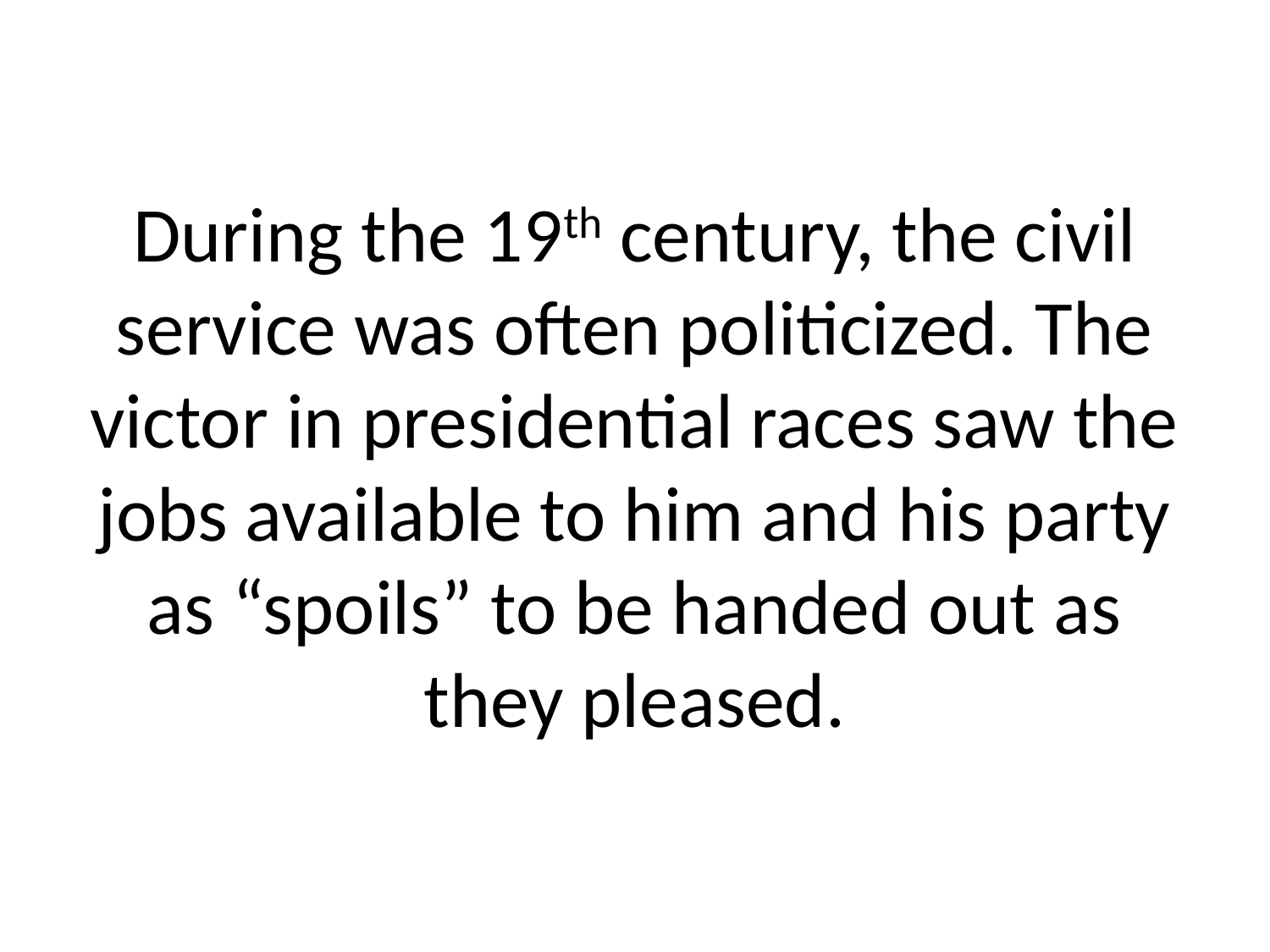

# During the 19th century, the civil service was often politicized. The victor in presidential races saw the jobs available to him and his party as “spoils” to be handed out as they pleased.